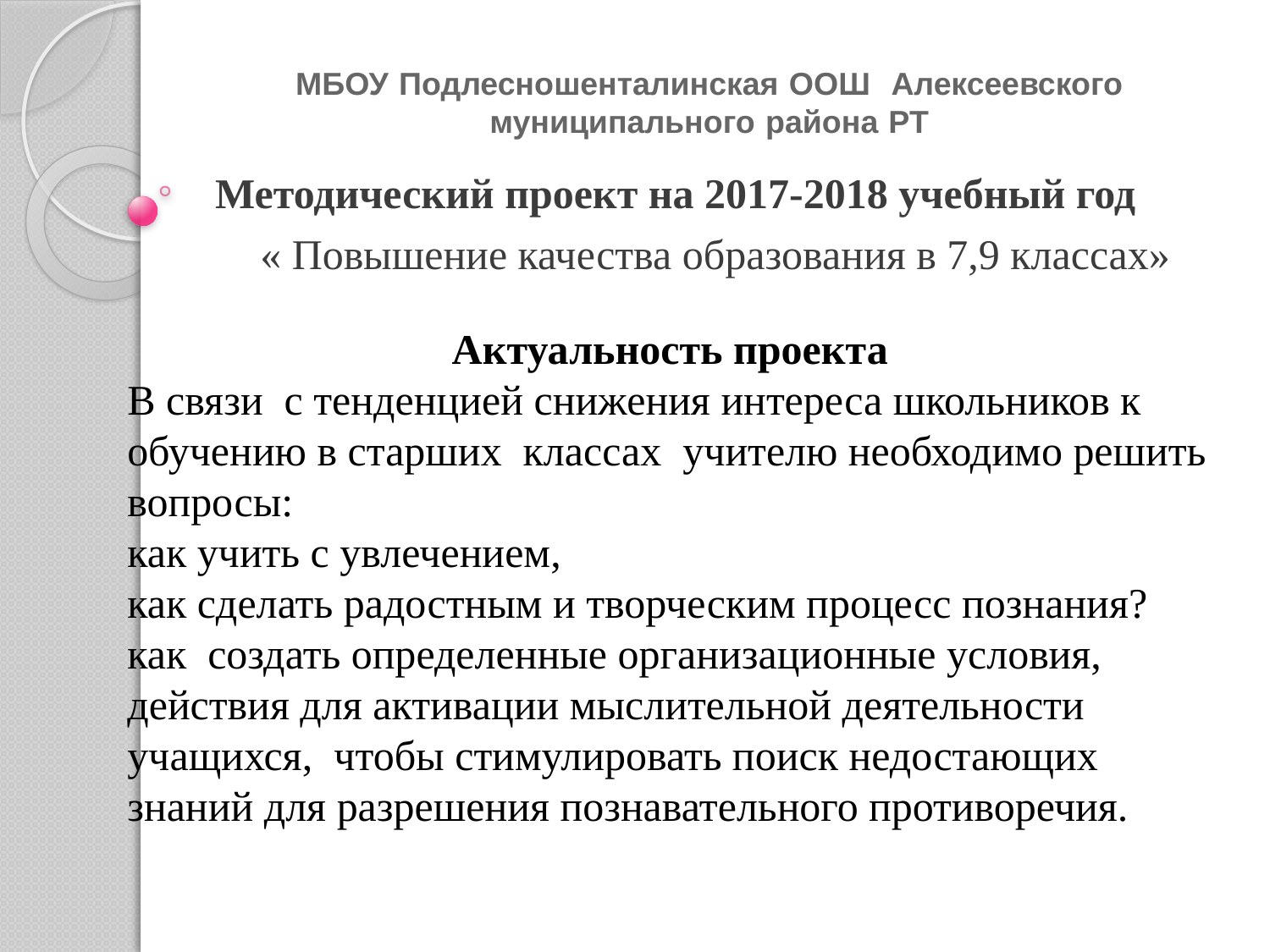

# МБОУ Подлесношенталинская ООШ  Алексеевского муниципального района РТ
Методический проект на 2017-2018 учебный год
« Повышение качества образования в 7,9 классах»

Актуальность проекта
В связи  с тенденцией снижения интереса школьников к обучению в старших  классах  учителю необходимо решить вопросы:
как учить с увлечением,
как сделать радостным и творческим процесс познания?
как  создать определенные организационные условия, действия для активации мыслительной деятельности учащихся,  чтобы стимулировать поиск недостающих знаний для разрешения познавательного противоречия.